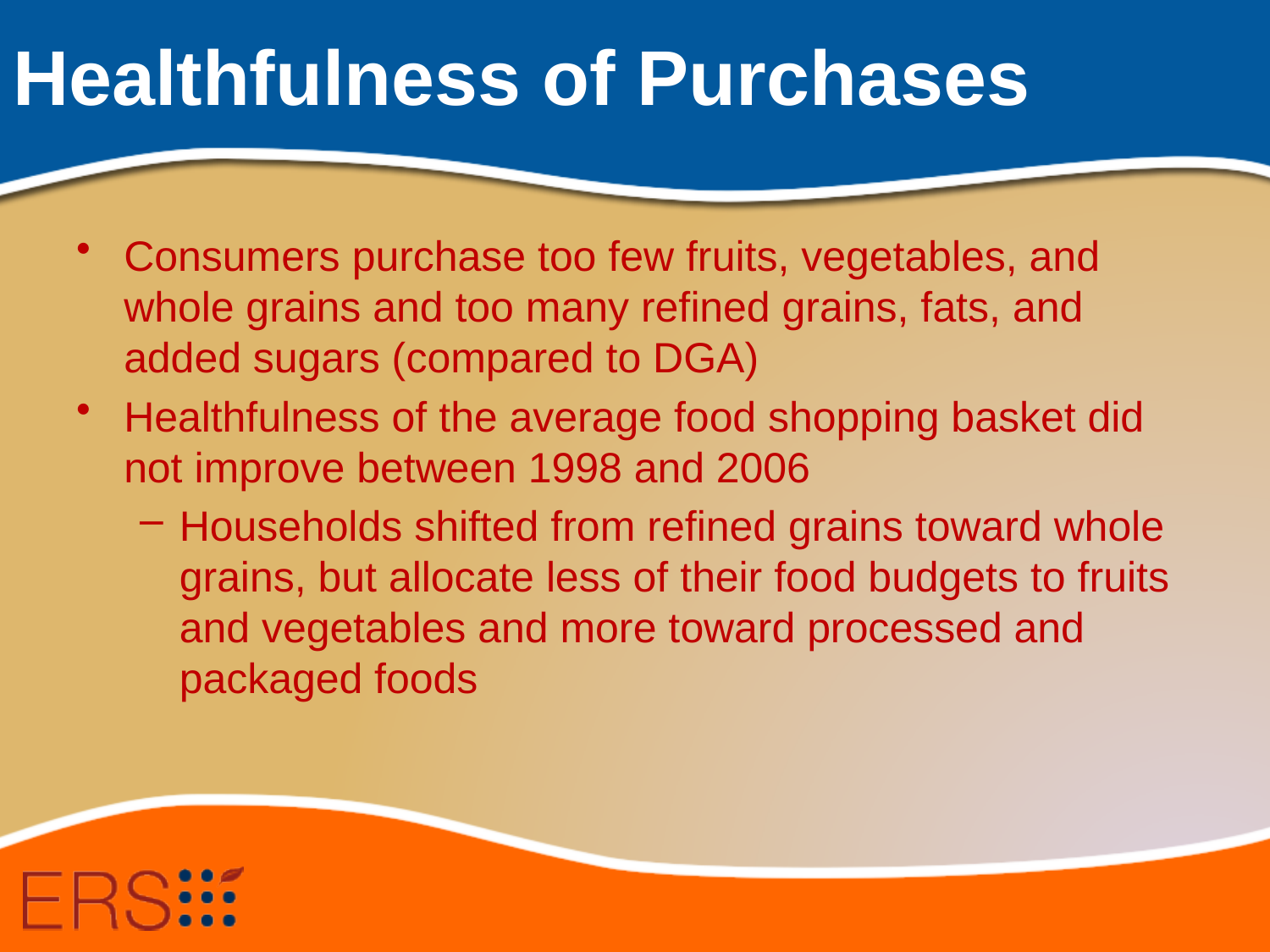

# Healthfulness of Purchases
Consumers purchase too few fruits, vegetables, and whole grains and too many refined grains, fats, and added sugars (compared to DGA)
Healthfulness of the average food shopping basket did not improve between 1998 and 2006
Households shifted from refined grains toward whole grains, but allocate less of their food budgets to fruits and vegetables and more toward processed and packaged foods